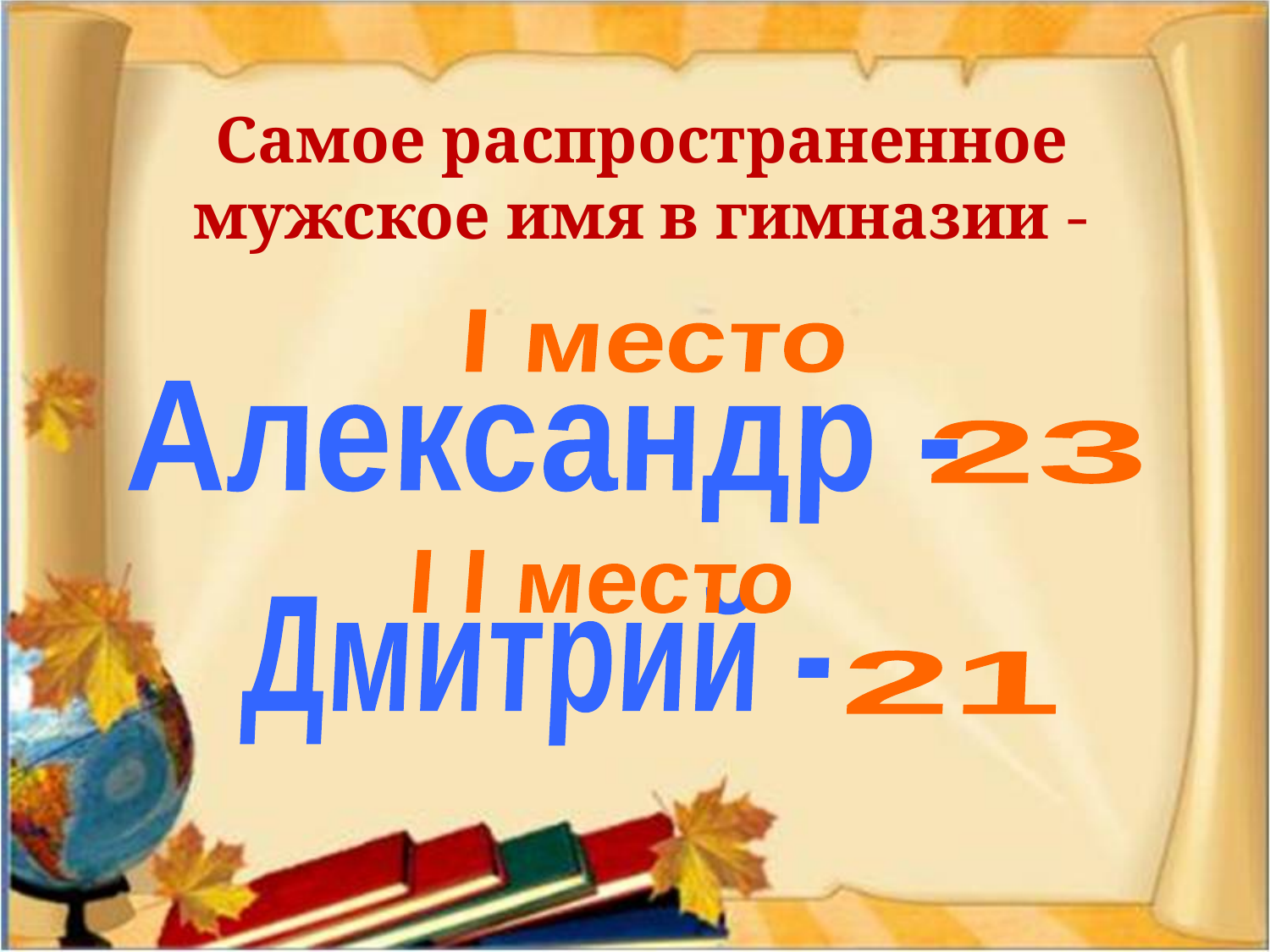

# Самое распространенное мужское имя в гимназии -
I место
Александр -
23
I I место
Дмитрий -
21